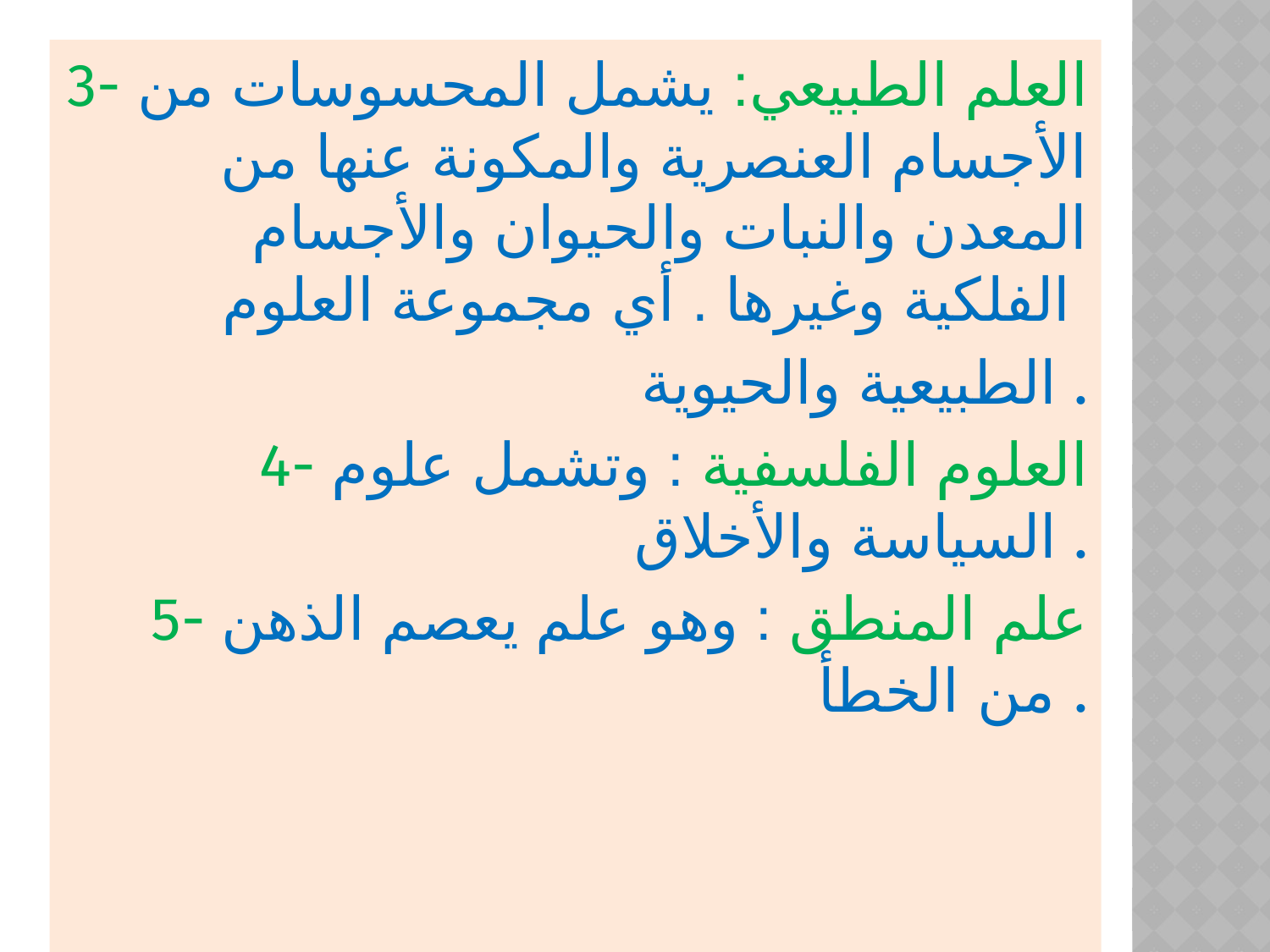

3- العلم الطبيعي: يشمل المحسوسات من الأجسام العنصرية والمكونة عنها من المعدن والنبات والحيوان والأجسام الفلكية وغيرها . أي مجموعة العلوم
الطبيعية والحيوية .
4- العلوم الفلسفية : وتشمل علوم السياسة والأخلاق .
5- علم المنطق : وهو علم يعصم الذهن من الخطأ .